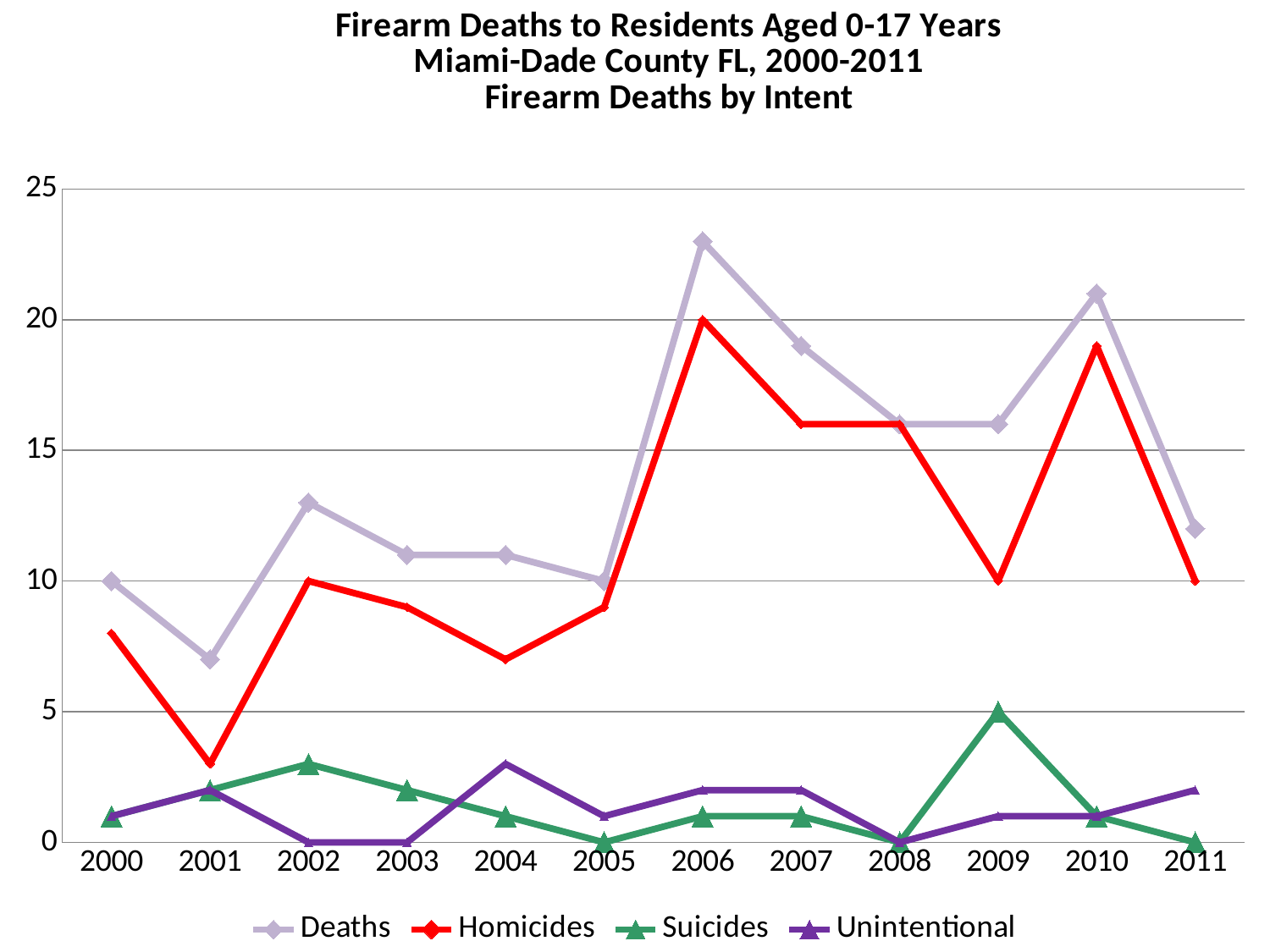

### Chart: Firearm Deaths to Residents Aged 0-17 Years
Miami-Dade County FL, 2000-2011
Firearm Deaths by Intent

| Category | Deaths | Homicides | Suicides | Unintentional |
|---|---|---|---|---|
| 2000 | 10.0 | 8.0 | 1.0 | 1.0 |
| 2001 | 7.0 | 3.0 | 2.0 | 2.0 |
| 2002 | 13.0 | 10.0 | 3.0 | 0.0 |
| 2003 | 11.0 | 9.0 | 2.0 | 0.0 |
| 2004 | 11.0 | 7.0 | 1.0 | 3.0 |
| 2005 | 10.0 | 9.0 | 0.0 | 1.0 |
| 2006 | 23.0 | 20.0 | 1.0 | 2.0 |
| 2007 | 19.0 | 16.0 | 1.0 | 2.0 |
| 2008 | 16.0 | 16.0 | 0.0 | 0.0 |
| 2009 | 16.0 | 10.0 | 5.0 | 1.0 |
| 2010 | 21.0 | 19.0 | 1.0 | 1.0 |
| 2011 | 12.0 | 10.0 | 0.0 | 2.0 |